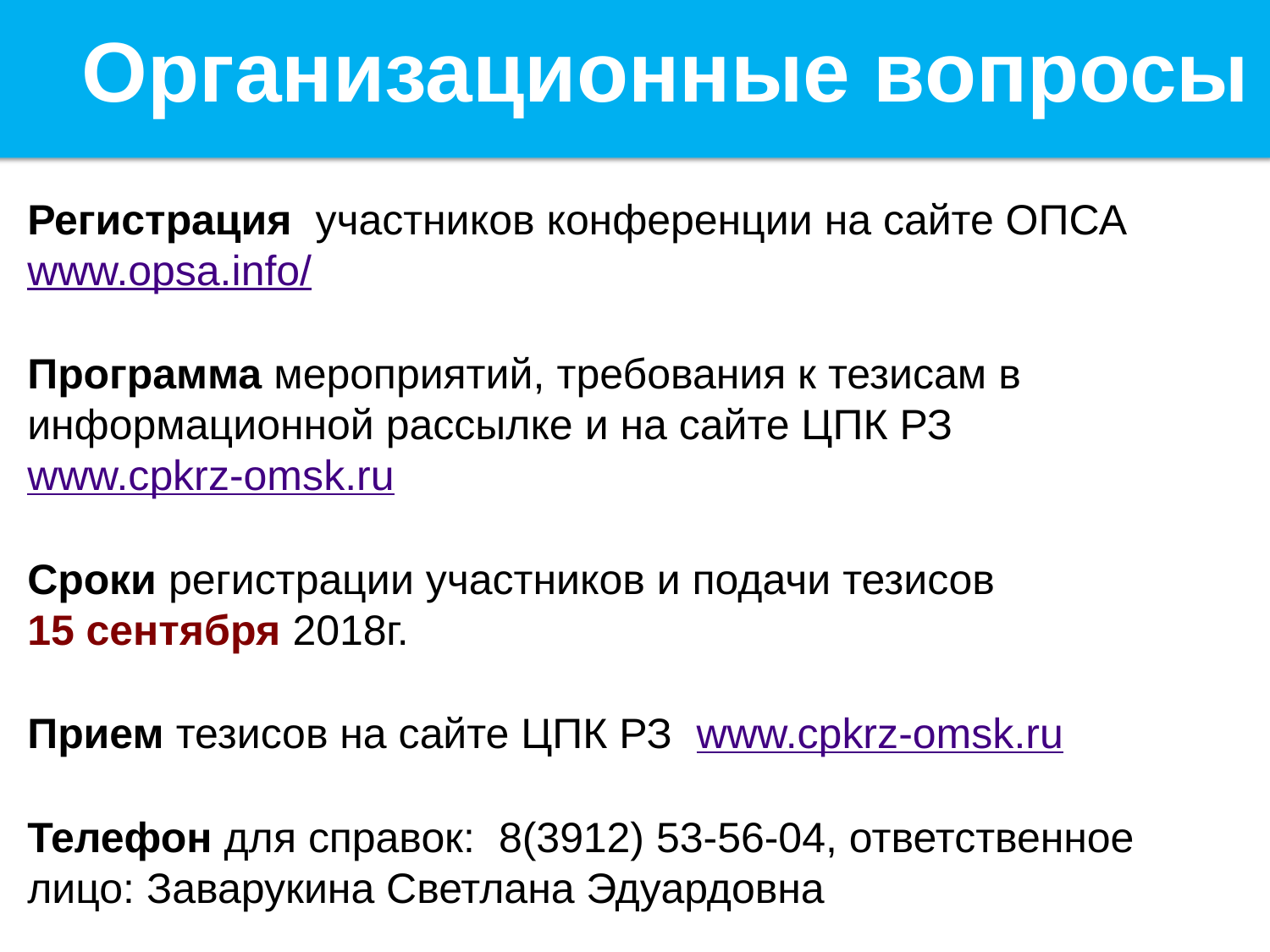

Организационные вопросы
Регистрация  участников конференции на сайте ОПСА www.opsa.info/
Программа мероприятий, требования к тезисам в информационной рассылке и на сайте ЦПК РЗ                www.cpkrz-omsk.ru
Сроки регистрации участников и подачи тезисов                  15 сентября 2018г.
Прием тезисов на сайте ЦПК РЗ  www.cpkrz-omsk.ru
Телефон для справок:  8(3912) 53-56-04, ответственное лицо: Заварукина Светлана Эдуардовна